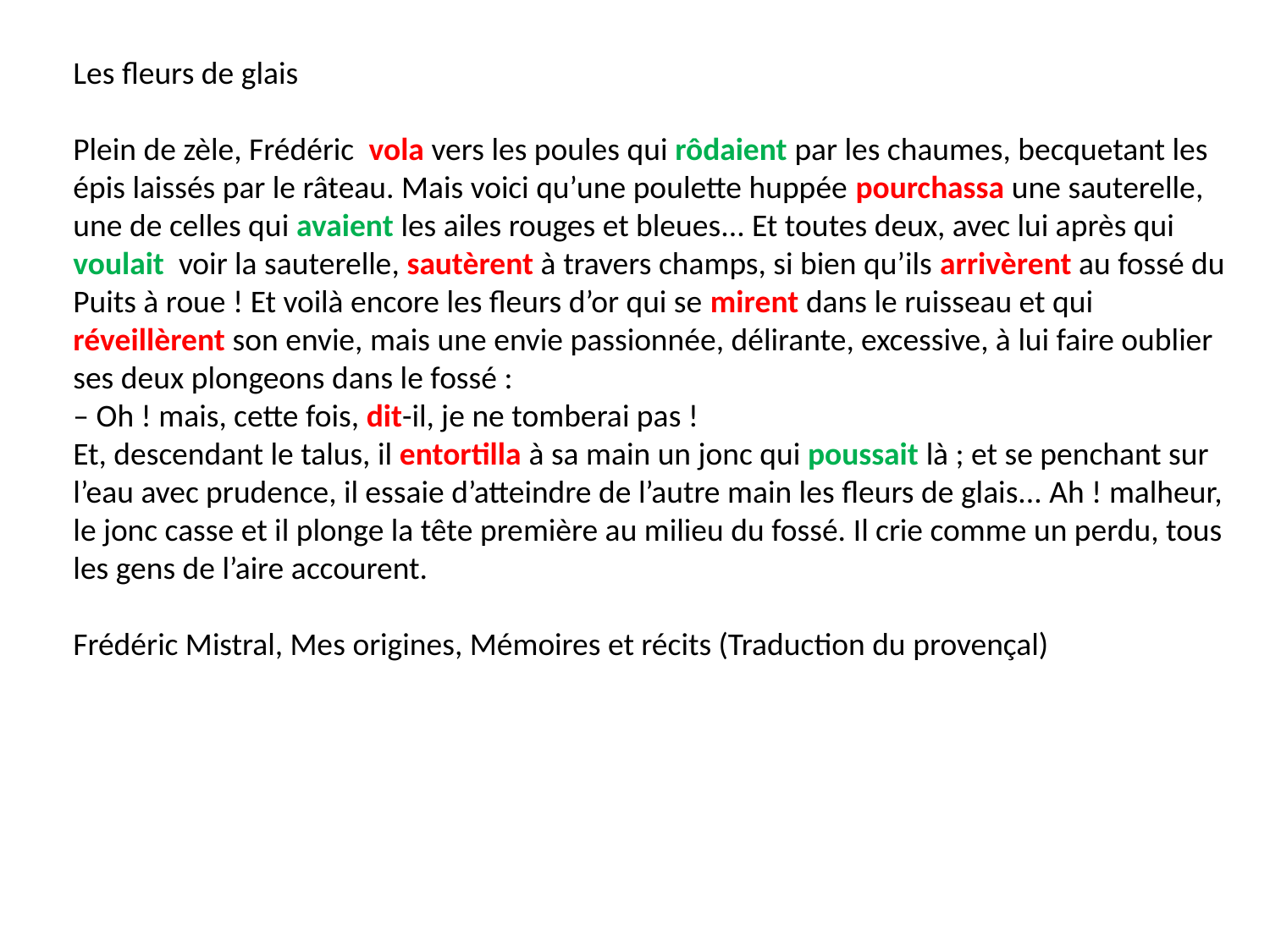

Les fleurs de glais

Plein de zèle, Frédéric  vola vers les poules qui rôdaient par les chaumes, becquetant les épis laissés par le râteau. Mais voici qu’une poulette huppée pourchassa une sauterelle, une de celles qui avaient les ailes rouges et bleues... Et toutes deux, avec lui après qui voulait  voir la sauterelle, sautèrent à travers champs, si bien qu’ils arrivèrent au fossé du Puits à roue ! Et voilà encore les fleurs d’or qui se mirent dans le ruisseau et qui réveillèrent son envie, mais une envie passionnée, délirante, excessive, à lui faire oublier ses deux plongeons dans le fossé :
– Oh ! mais, cette fois, dit-il, je ne tomberai pas !
Et, descendant le talus, il entortilla à sa main un jonc qui poussait là ; et se penchant sur l’eau avec prudence, il essaie d’atteindre de l’autre main les fleurs de glais... Ah ! malheur, le jonc casse et il plonge la tête première au milieu du fossé. Il crie comme un perdu, tous les gens de l’aire accourent.

Frédéric Mistral, Mes origines, Mémoires et récits (Traduction du provençal)